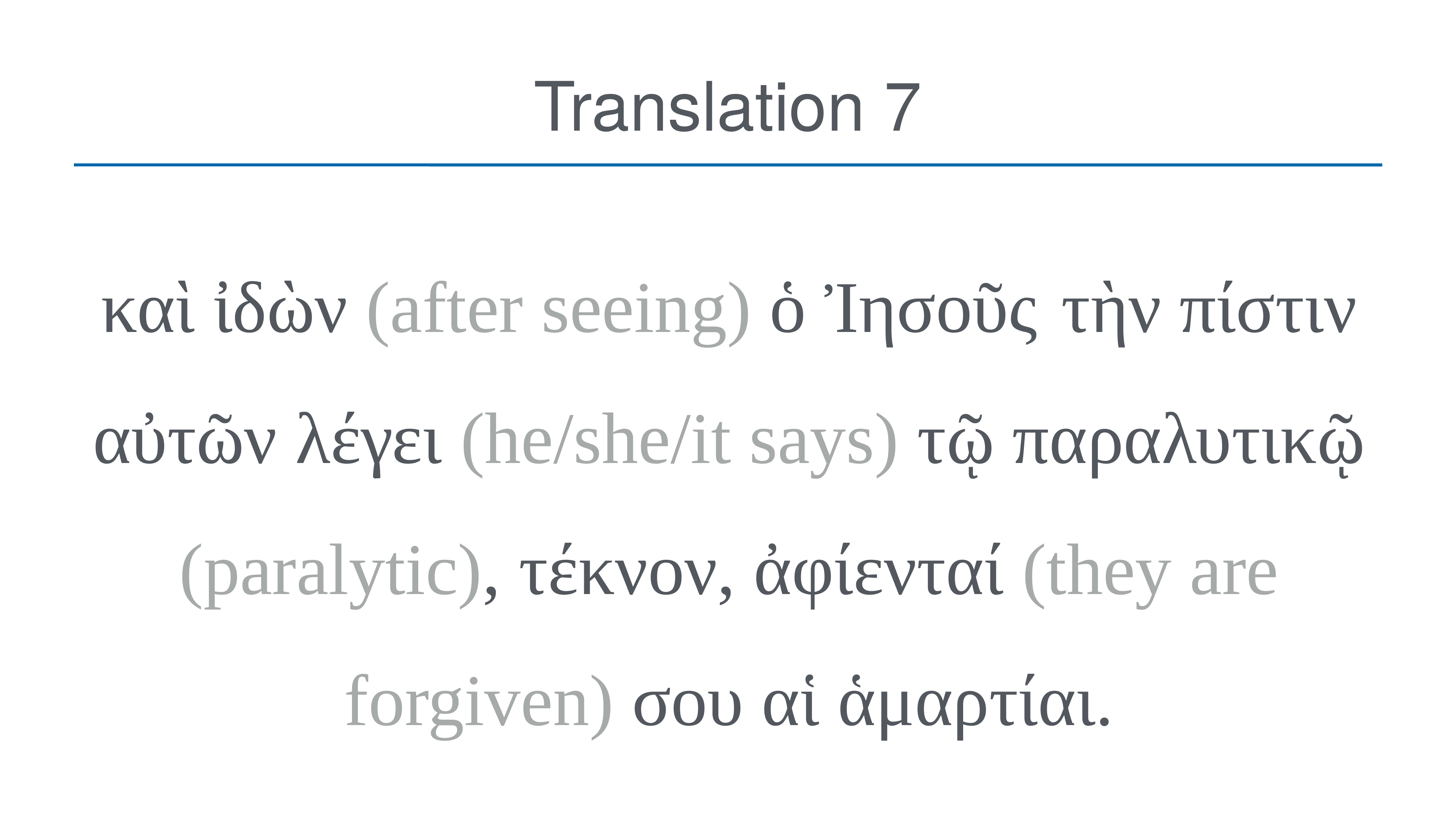

# Translation 7
καὶ ἰδὼν (after seeing) ὁ Ἰησοῦς  τὴν πίστιν αὐτῶν λέγει (he/she/it says) τῷ παραλυτικῷ (paralytic), τέκνον, ἀφίενταί (they are forgiven) σου αἱ ἁμαρτίαι.